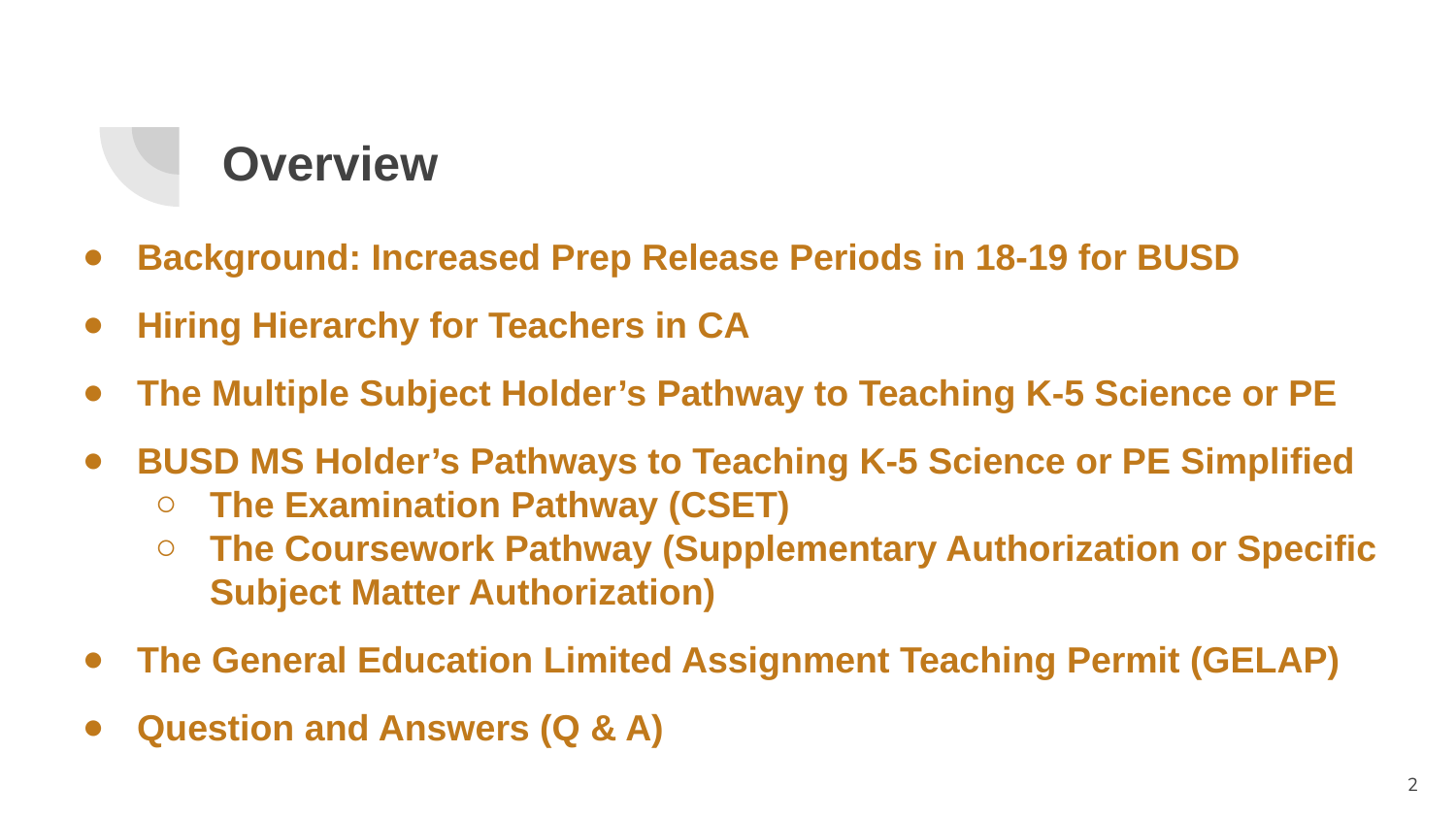

# Overview
Background: Increased Prep Release Periods in 18-19 for BUSD

Hiring Hierarchy for Teachers in CA

The Multiple Subject Holder’s Pathway to Teaching K-5 Science or PE

BUSD MS Holder’s Pathways to Teaching K-5 Science or PE Simplified
The Examination Pathway (CSET)
The Coursework Pathway (Supplementary Authorization or Specific Subject Matter Authorization)

The General Education Limited Assignment Teaching Permit (GELAP)

Question and Answers (Q & A)
2